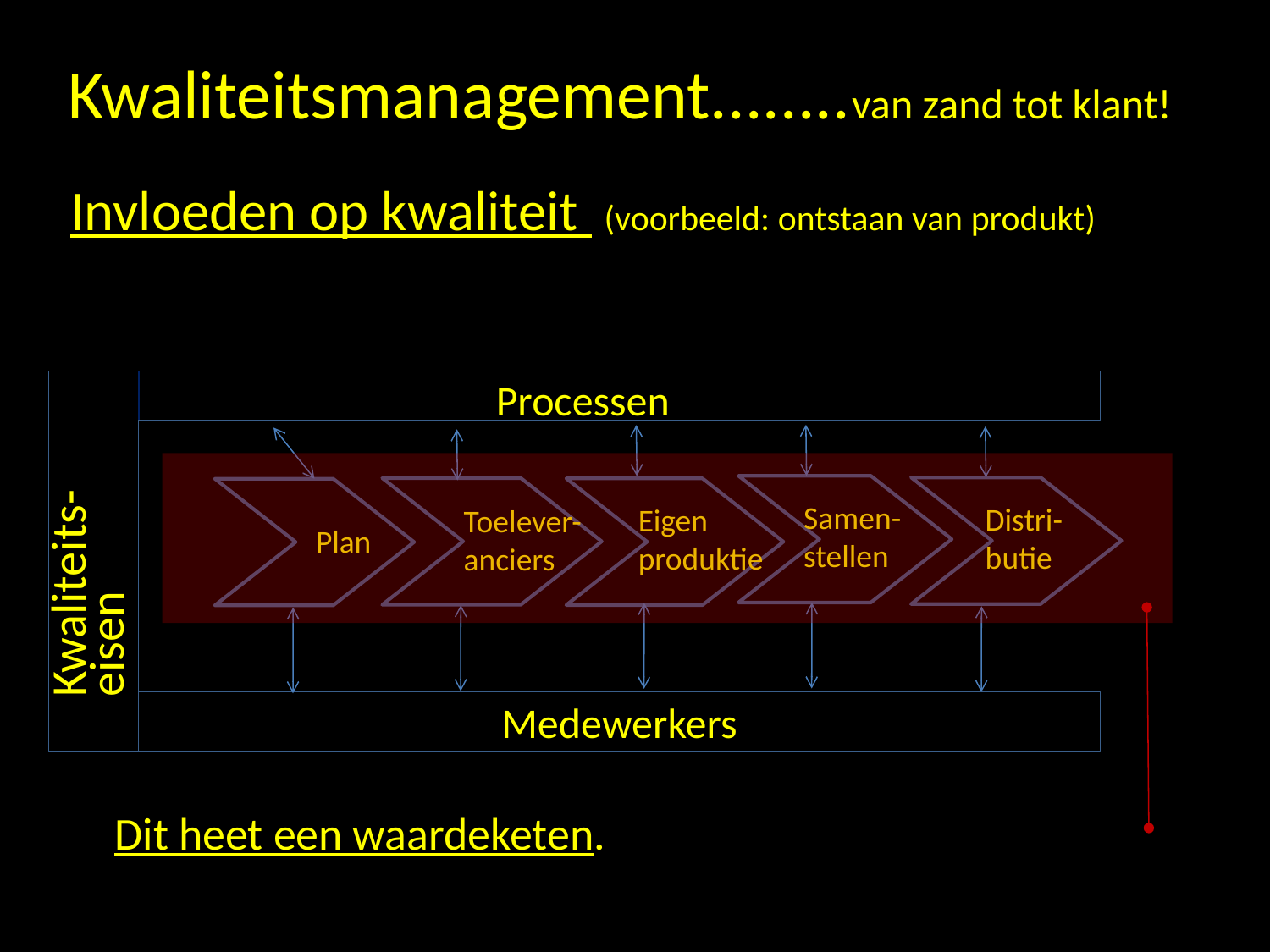

# Kwaliteitsmanagement........van zand tot klant!
Invloeden op kwaliteit  (voorbeeld: ontstaan van produkt)

Processen

Samen-
stellen
Distri-
butie

Eigen
produktie
Toelever-
anciers
Plan
Kwaliteits-
eisen
Medewerkers
					Dit heet een waardeketen.